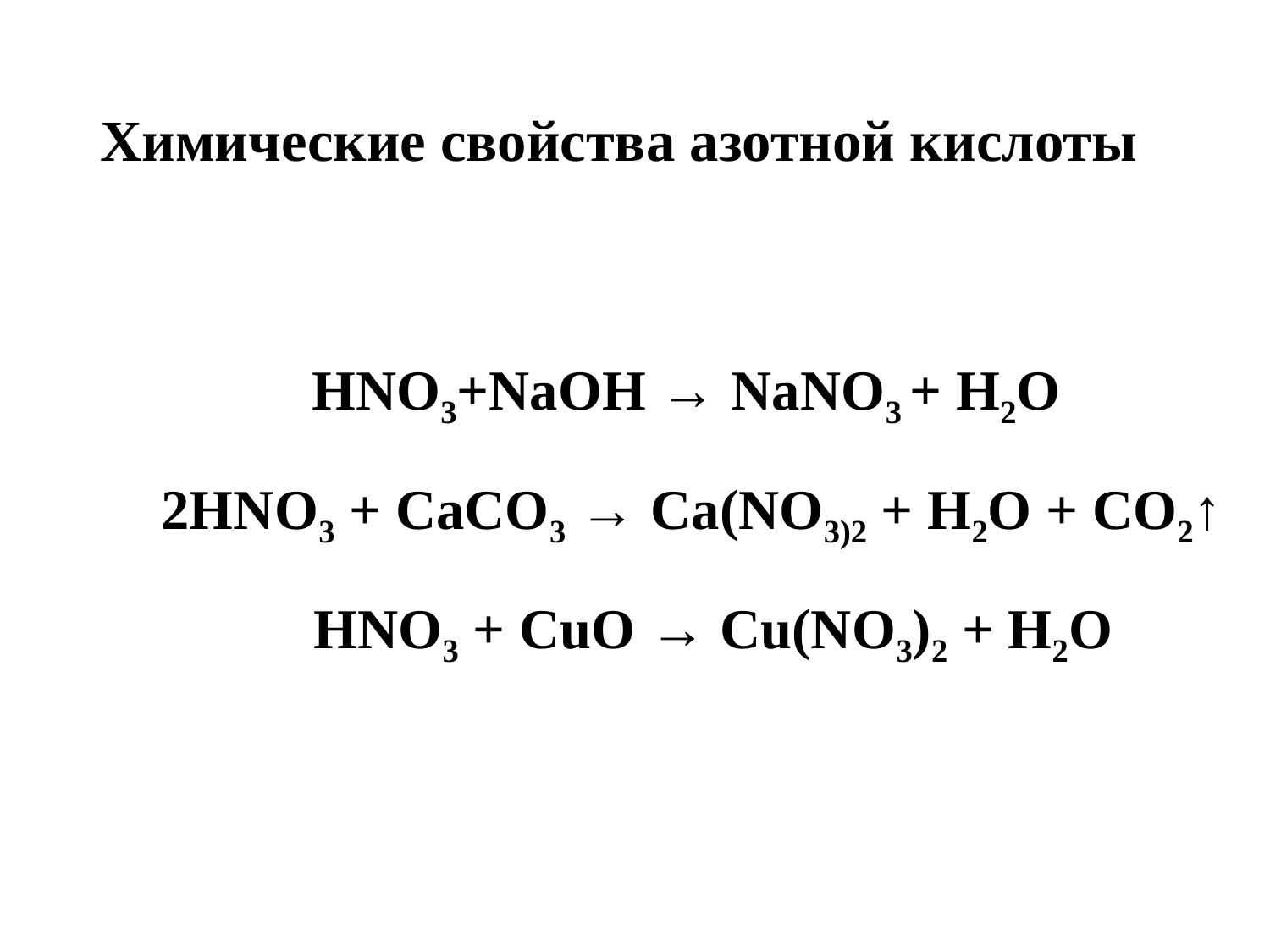

# Химические свойства азотной кислоты

           HNO3+NaOH → NaNO3 + H2O
        2HNO3 + CaCO3 → Ca(NO3)2 + H2O + CO2↑
           HNO3 + CuO → Cu(NO3)2 + H2O